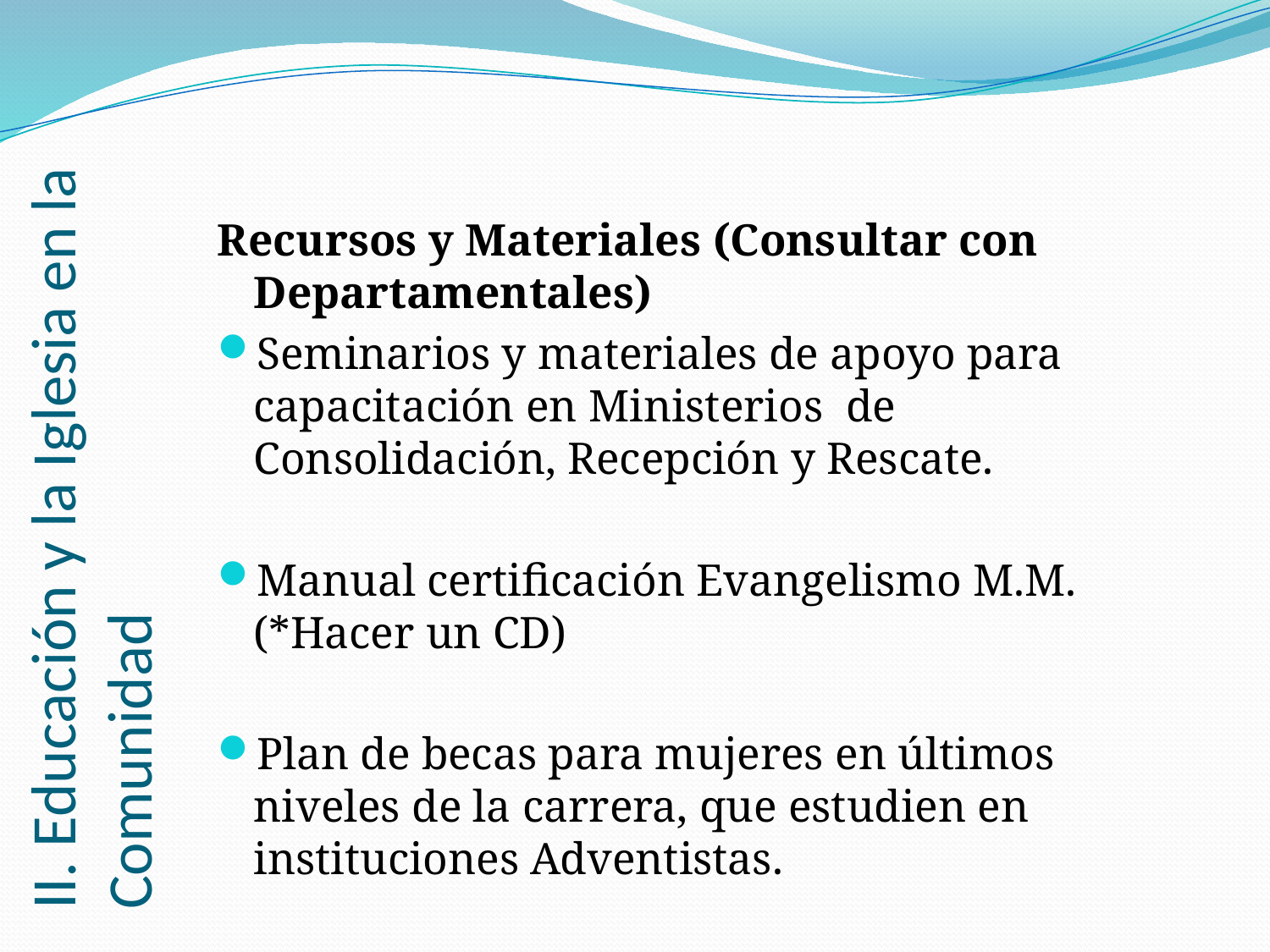

Recursos y Materiales (Consultar con Departamentales)
Seminarios y materiales de apoyo para capacitación en Ministerios  de Consolidación, Recepción y Rescate.

Manual certificación Evangelismo M.M. (*Hacer un CD)

Plan de becas para mujeres en últimos niveles de la carrera, que estudien en instituciones Adventistas.

# II. Educación y la Iglesia en la Comunidad